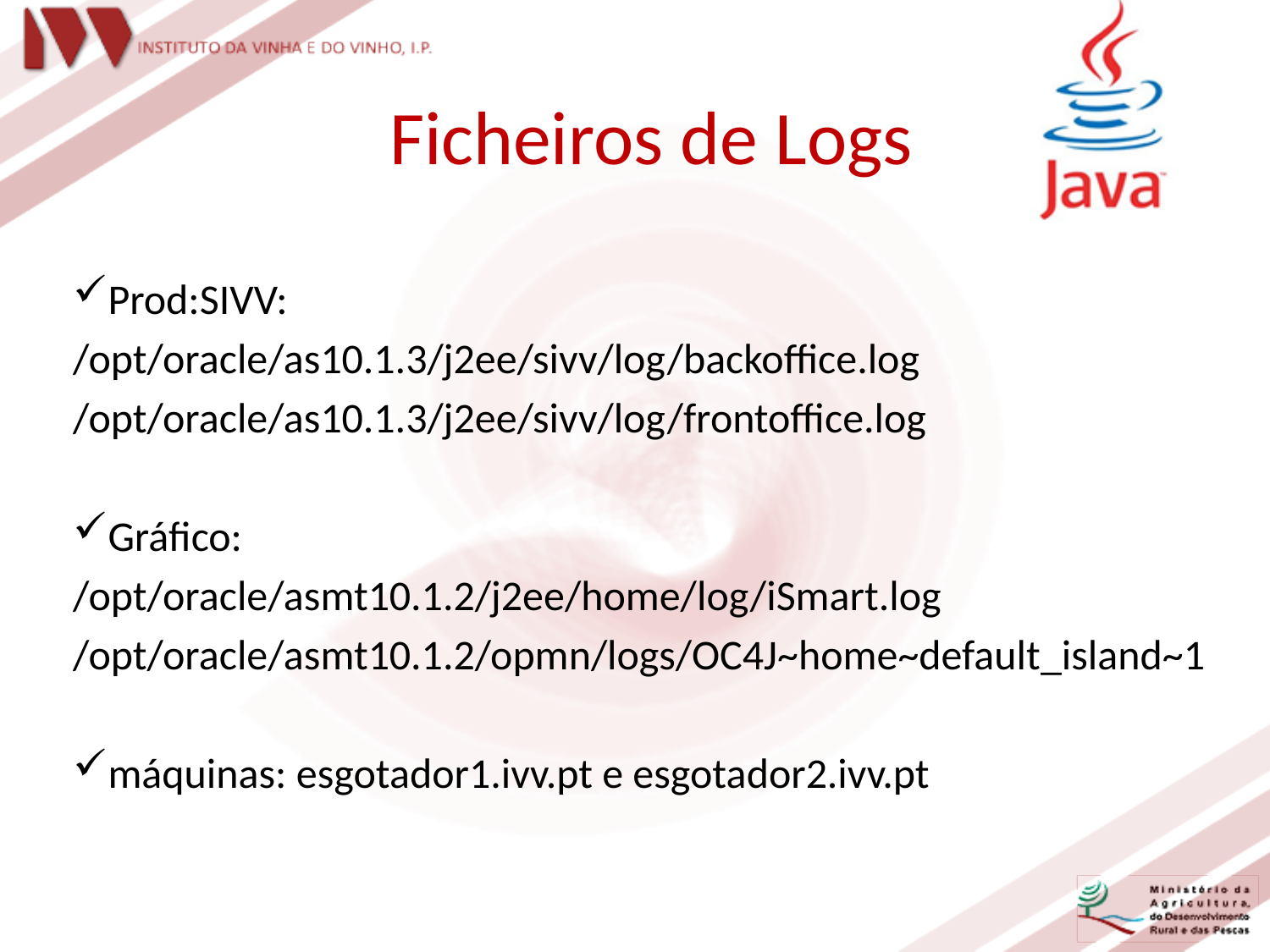

Ficheiros de Logs
Prod:SIVV:
/opt/oracle/as10.1.3/j2ee/sivv/log/backoffice.log
/opt/oracle/as10.1.3/j2ee/sivv/log/frontoffice.log

Gráfico:
/opt/oracle/asmt10.1.2/j2ee/home/log/iSmart.log
/opt/oracle/asmt10.1.2/opmn/logs/OC4J~home~default_island~1

máquinas: esgotador1.ivv.pt e esgotador2.ivv.pt